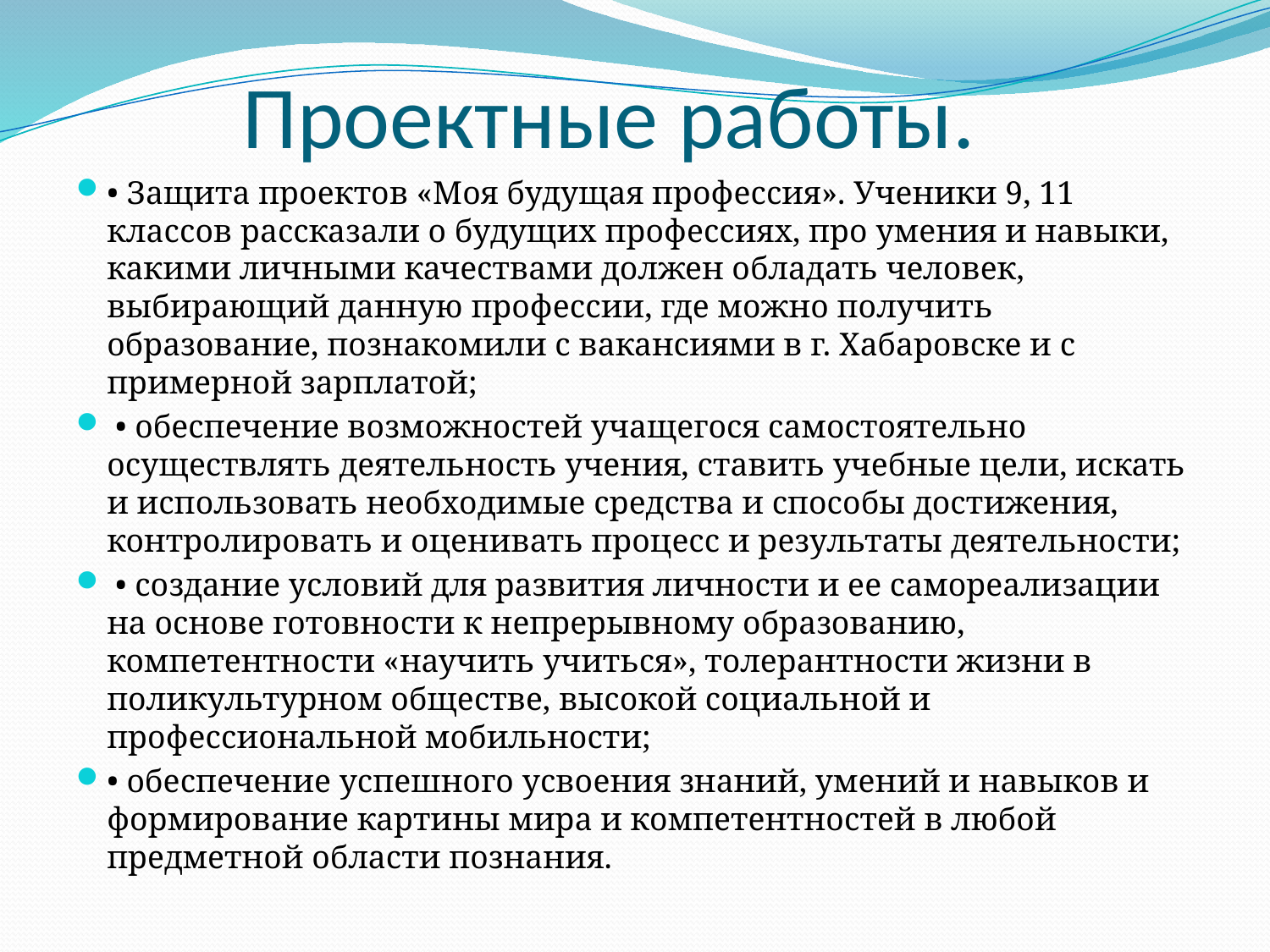

# Проектные работы.
• Защита проектов «Моя будущая профессия». Ученики 9, 11 классов рассказали о будущих профессиях, про умения и навыки, какими личными качествами должен обладать человек, выбирающий данную профессии, где можно получить образование, познакомили с вакансиями в г. Хабаровске и с примерной зарплатой;
 • обеспечение возможностей учащегося самостоятельно осуществлять деятельность учения, ставить учебные цели, искать и использовать необходимые средства и способы достижения, контролировать и оценивать процесс и результаты деятельности;
 • создание условий для развития личности и ее самореализации на основе готовности к непрерывному образованию, компетентности «научить учиться», толерантности жизни в поликультурном обществе, высокой социальной и профессиональной мобильности;
• обеспечение успешного усвоения знаний, умений и навыков и формирование картины мира и компетентностей в любой предметной области познания.